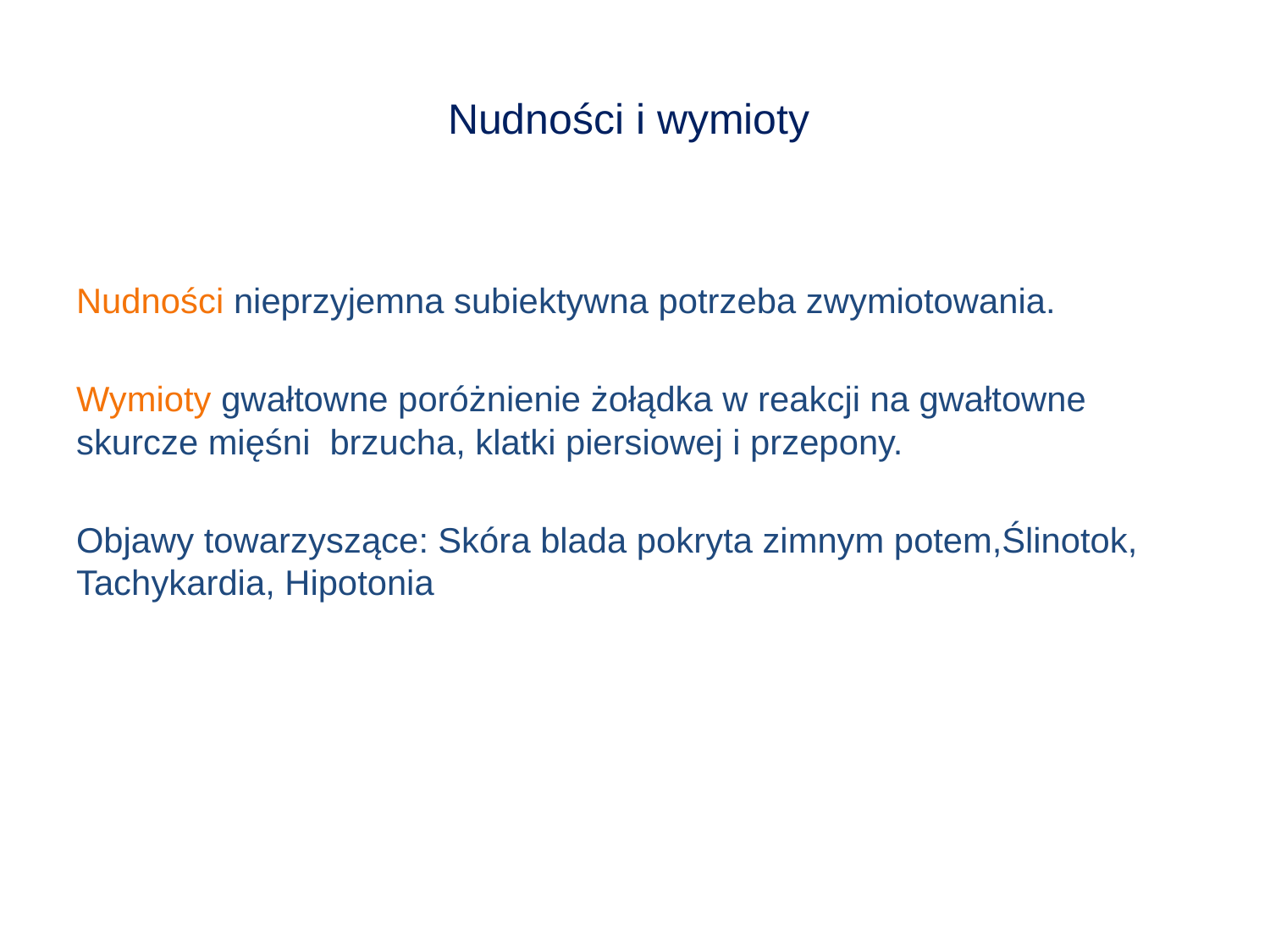

# Nudności i wymioty

Nudności nieprzyjemna subiektywna potrzeba zwymiotowania.

Wymioty gwałtowne poróżnienie żołądka w reakcji na gwałtowne skurcze mięśni  brzucha, klatki piersiowej i przepony.

Objawy towarzyszące: Skóra blada pokryta zimnym potem,Ślinotok, Tachykardia, Hipotonia